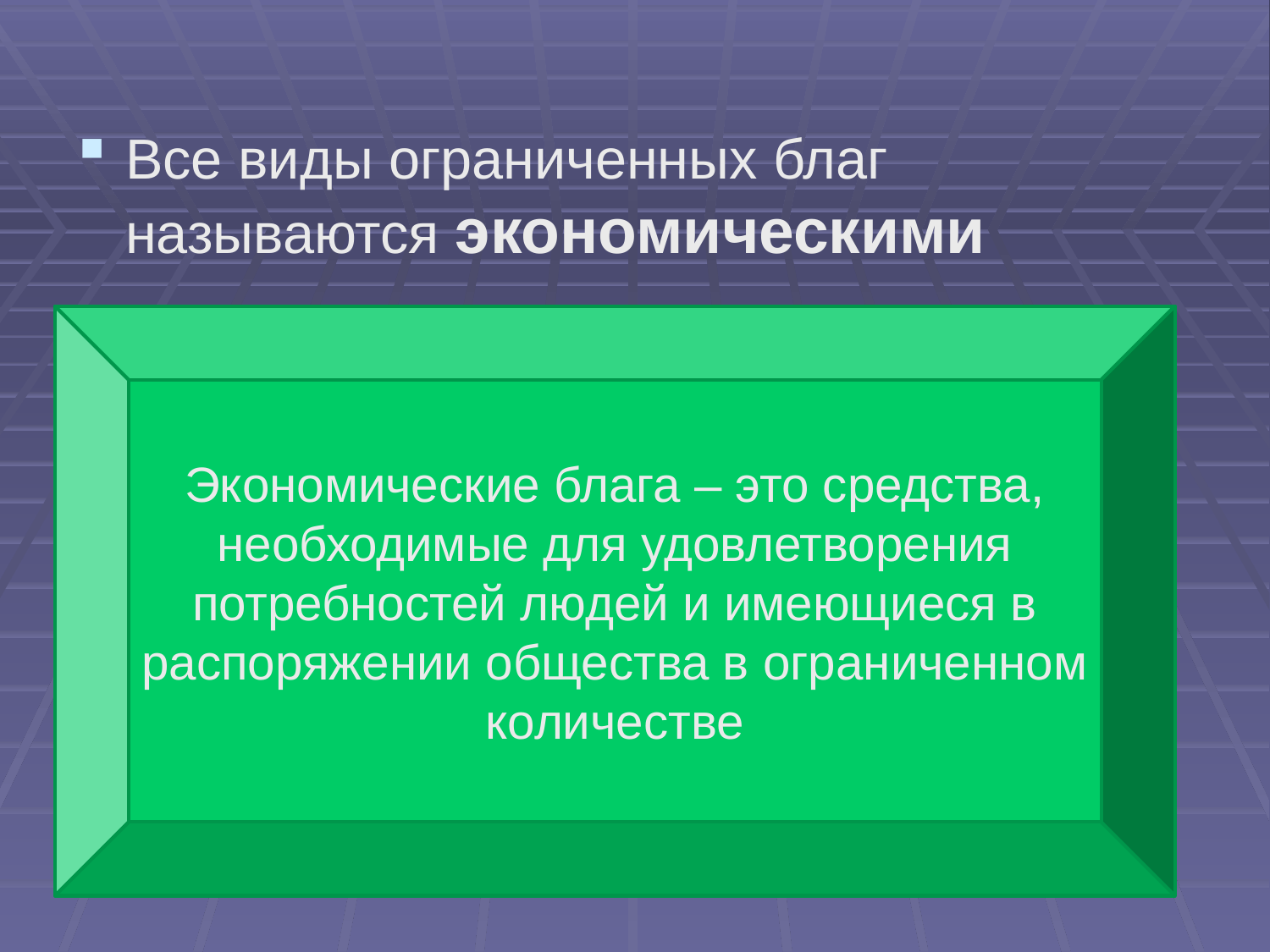

#
Все виды ограниченных благ называются экономическими

Экономические блага – это средства, необходимые для удовлетворения потребностей людей и имеющиеся в распоряжении общества в ограниченном количестве